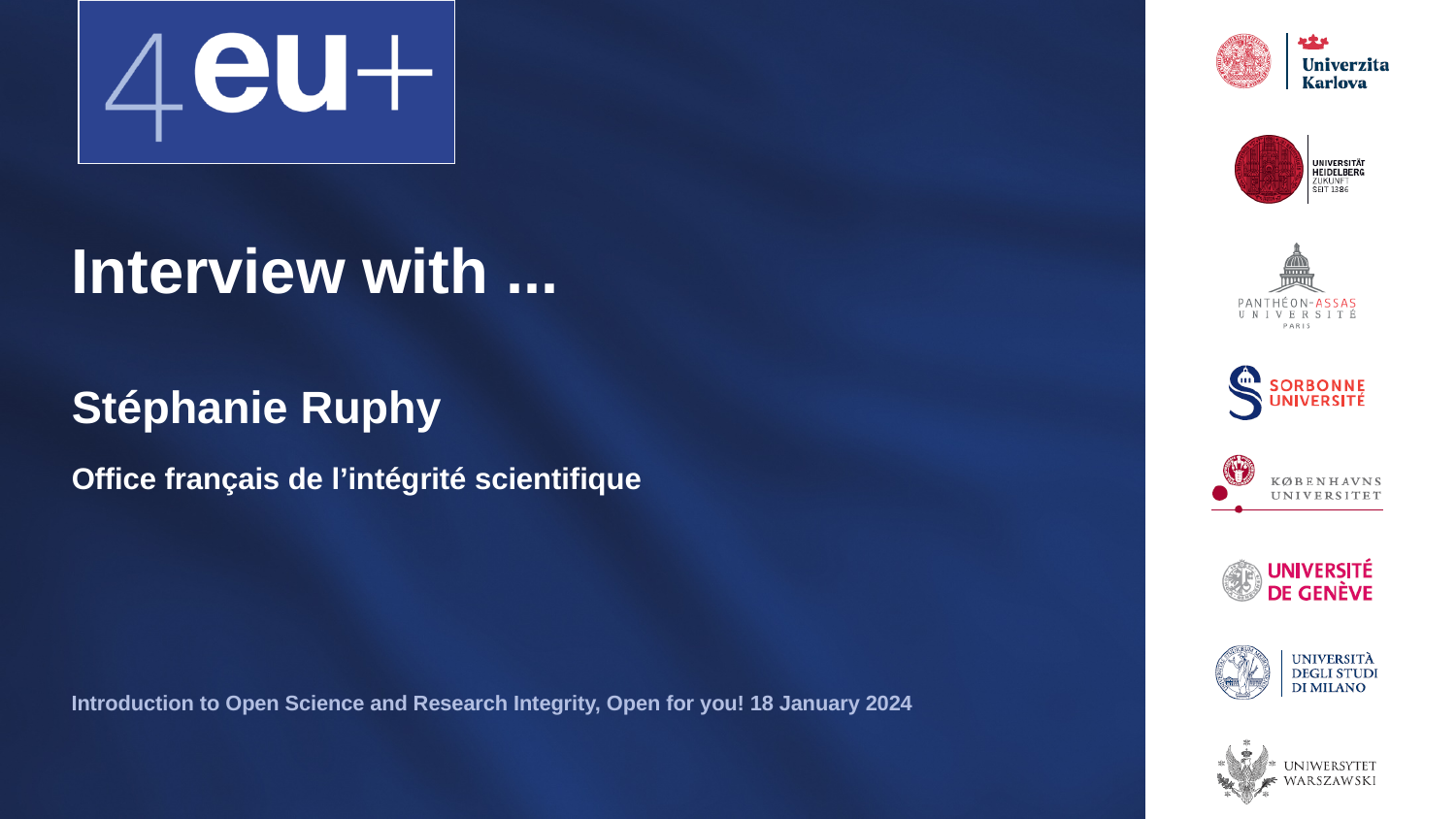

# Interview with ... Stéphanie Ruphy Office français de l’intégrité scientifique
Introduction to Open Science and Research Integrity, Open for you! 18 January 2024